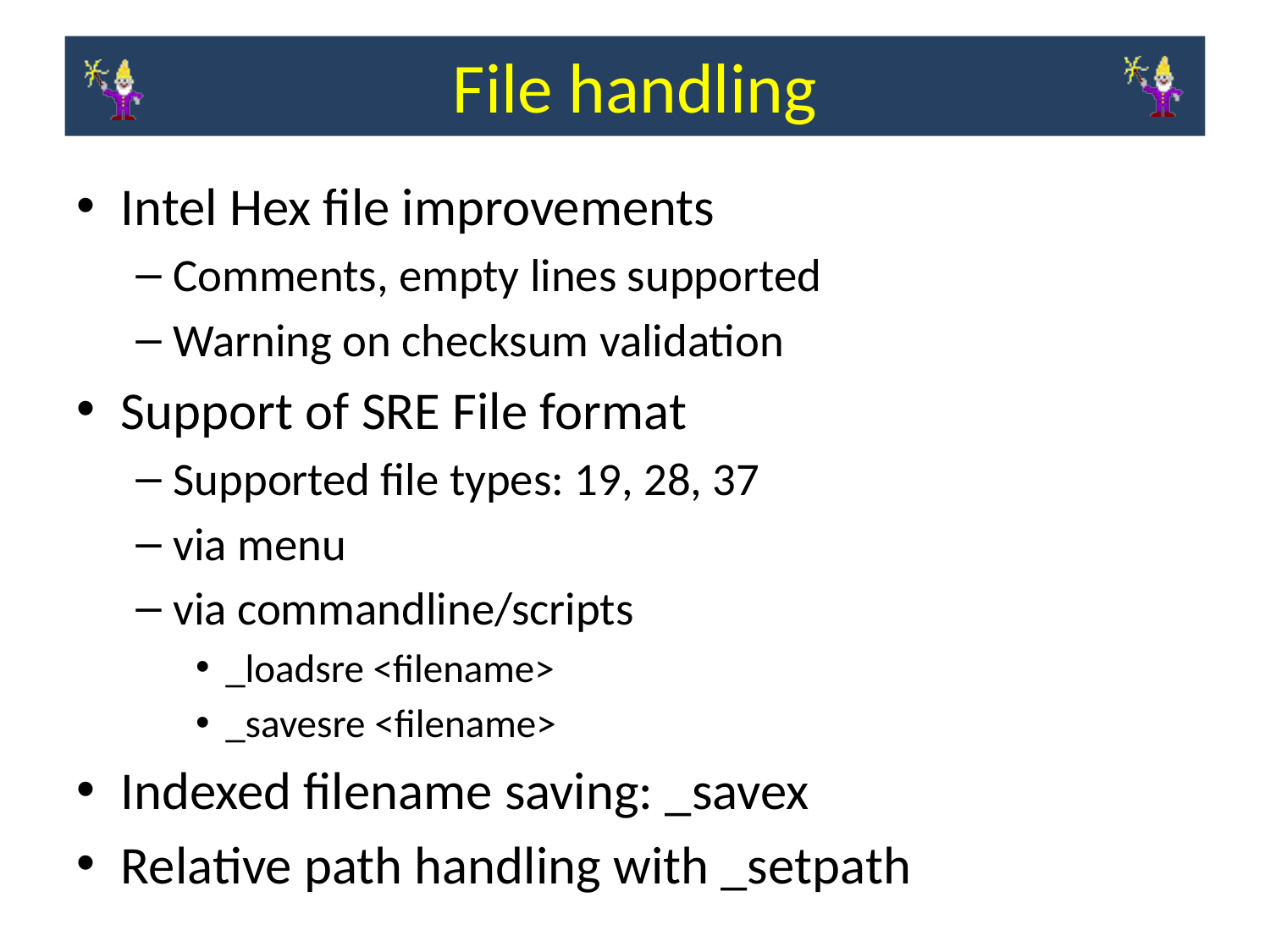

File handling
Intel Hex file improvements
Comments, empty lines supported
Warning on checksum validation
Support of SRE File format
Supported file types: 19, 28, 37
via menu
via commandline/scripts
_loadsre <filename>
_savesre <filename>
Indexed filename saving: _savex
Relative path handling with _setpath